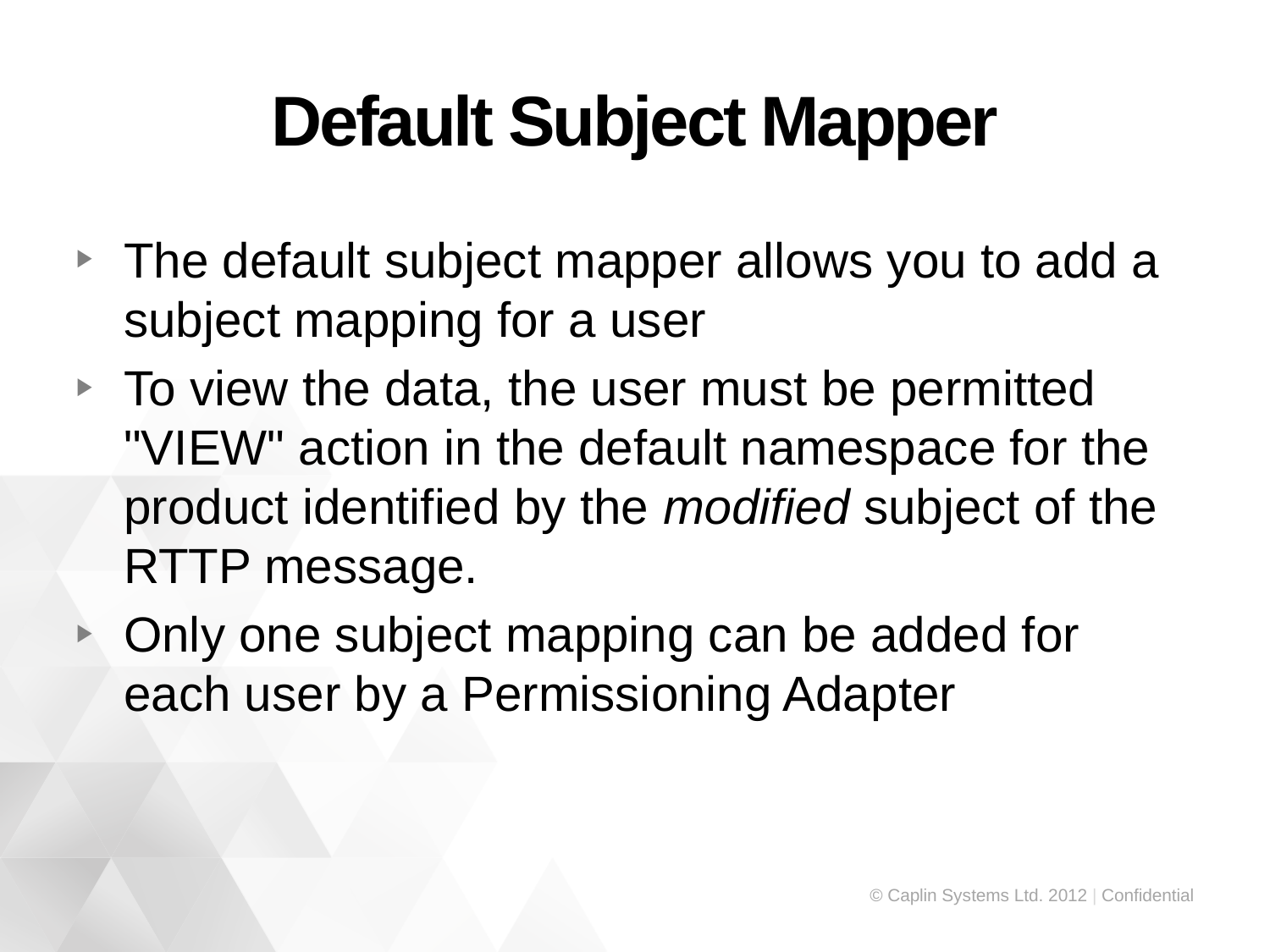

# Default Subject Mapper
The default subject mapper allows you to add a subject mapping for a user
To view the data, the user must be permitted "VIEW" action in the default namespace for the product identified by the modified subject of the RTTP message.
Only one subject mapping can be added for each user by a Permissioning Adapter